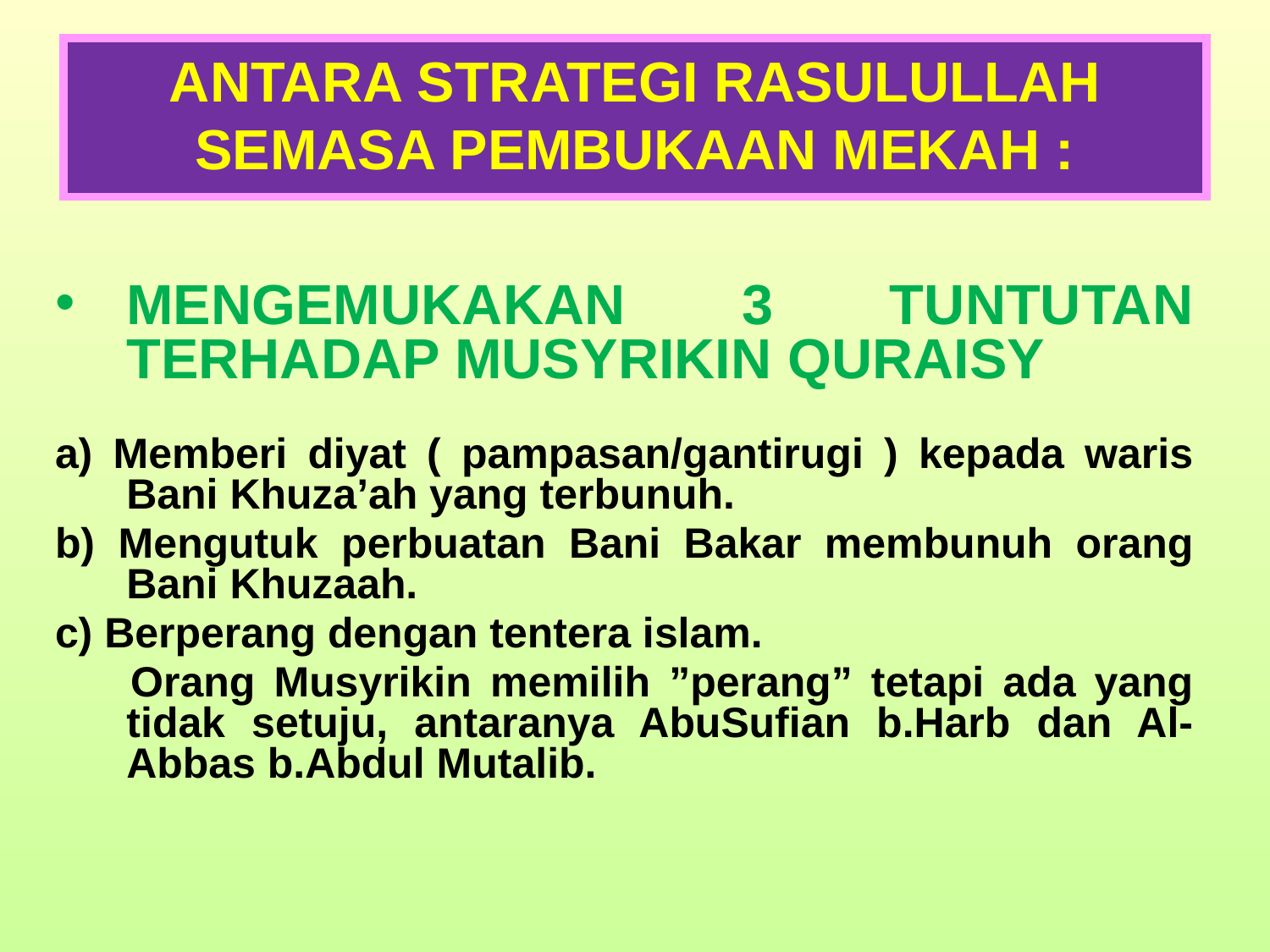

ANTARA STRATEGI RASULULLAH SEMASA PEMBUKAAN MEKAH :
MENGEMUKAKAN 3 TUNTUTAN TERHADAP MUSYRIKIN QURAISY

a) Memberi diyat ( pampasan/gantirugi ) kepada waris Bani Khuza’ah yang terbunuh.
b) Mengutuk perbuatan Bani Bakar membunuh orang Bani Khuzaah.
c) Berperang dengan tentera islam.
    Orang Musyrikin memilih ”perang” tetapi ada yang tidak setuju, antaranya AbuSufian b.Harb dan Al-Abbas b.Abdul Mutalib.